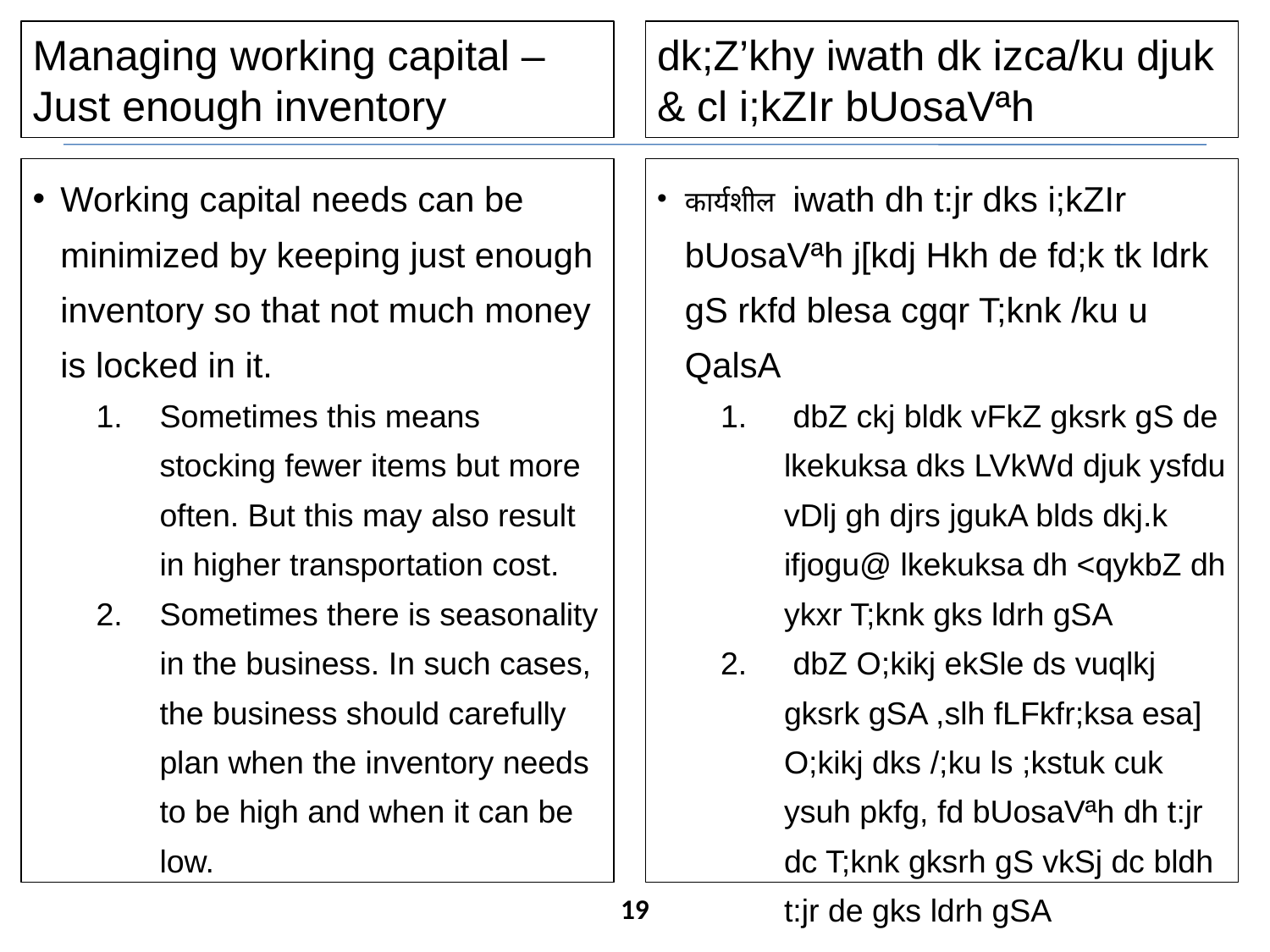

Managing working capital – Just enough inventory
dk;Z’khy iwath dk izca/ku djuk & cl i;kZIr bUosaVªh
Working capital needs can be minimized by keeping just enough inventory so that not much money is locked in it.
Sometimes this means stocking fewer items but more often. But this may also result in higher transportation cost.
Sometimes there is seasonality in the business. In such cases, the business should carefully plan when the inventory needs to be high and when it can be low.
कार्यशील  iwath dh t:jr dks i;kZIr bUosaVªh j[kdj Hkh de fd;k tk ldrk gS rkfd blesa cgqr T;knk /ku u QalsA
 dbZ ckj bldk vFkZ gksrk gS de lkekuksa dks LVkWd djuk ysfdu vDlj gh djrs jgukA blds dkj.k ifjogu@ lkekuksa dh <qykbZ dh ykxr T;knk gks ldrh gSA
 dbZ O;kikj ekSle ds vuqlkj gksrk gSA ,slh fLFkfr;ksa esa] O;kikj dks /;ku ls ;kstuk cuk ysuh pkfg, fd bUosaVªh dh t:jr dc T;knk gksrh gS vkSj dc bldh t:jr de gks ldrh gSA
19